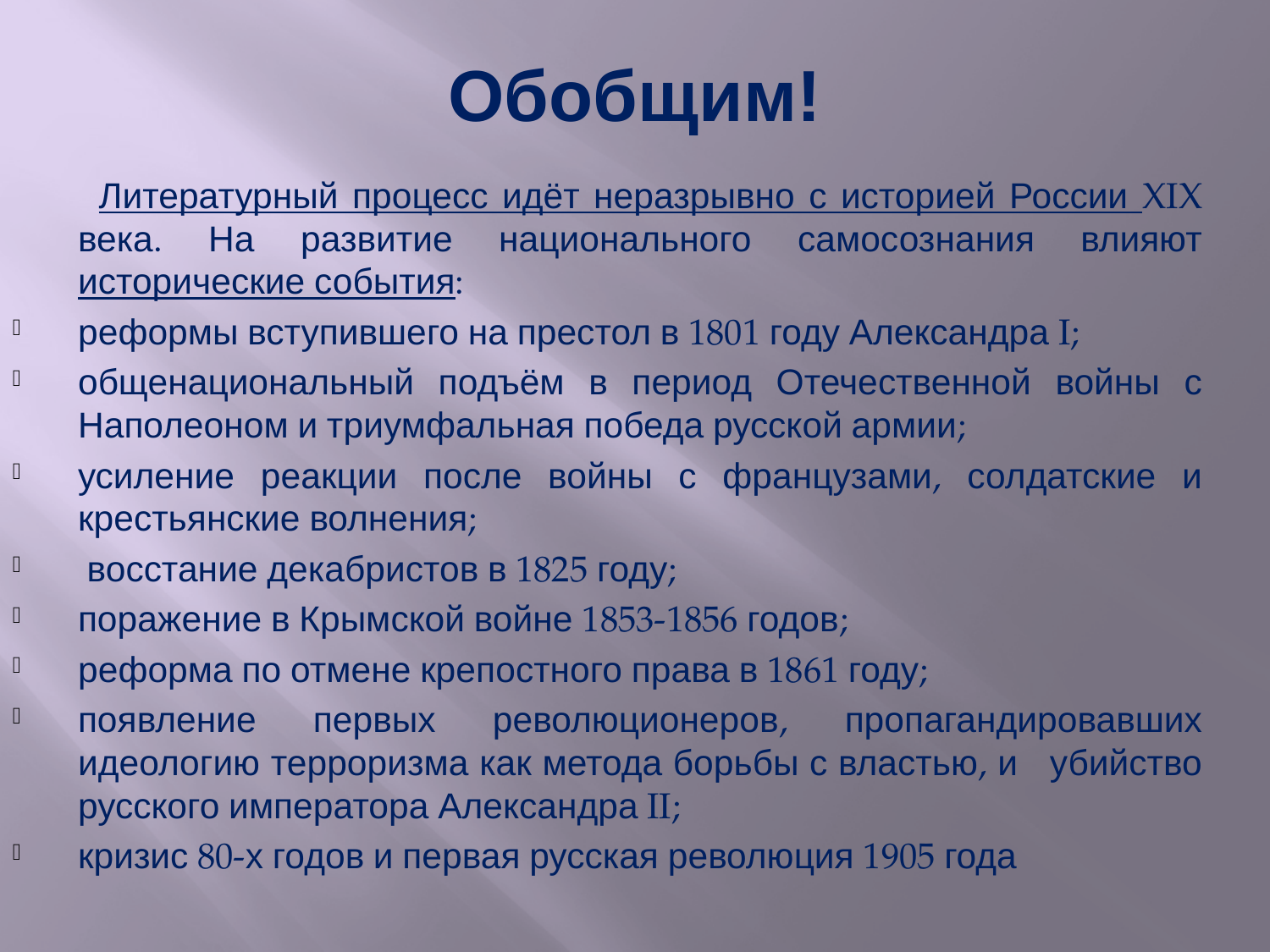

# Обобщим!
     Литературный процесс идёт неразрывно с историей России XIX века. На развитие национального самосознания влияют исторические события:
реформы вступившего на престол в 1801 году Александра I;
общенациональный подъём в период Отечественной войны с Наполеоном и триумфальная победа русской армии;
усиление реакции после войны с французами, солдатские и крестьянские волнения;
 восстание декабристов в 1825 году;
поражение в Крымской войне 1853-1856 годов;
реформа по отмене крепостного права в 1861 году;
появление первых революционеров, пропагандировавших идеологию терроризма как метода борьбы с властью, и   убийство русского императора Александра II;
кризис 80-х годов и первая русская революция 1905 года